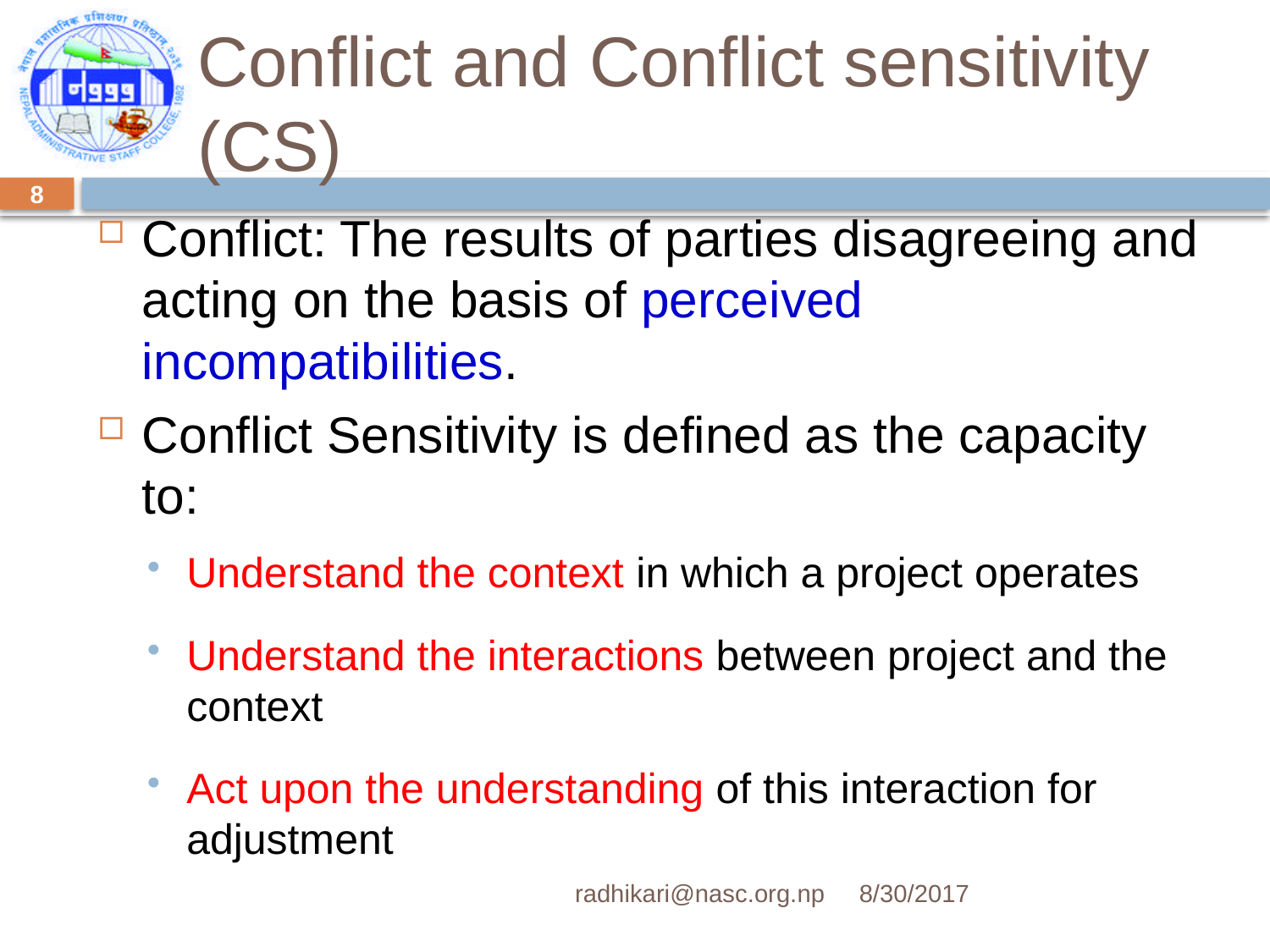

# Conflict and Conflict sensitivity (CS)
8
Conflict: The results of parties disagreeing and acting on the basis of perceived incompatibilities.
Conflict Sensitivity is defined as the capacity to:
Understand the context in which a project operates
Understand the interactions between project and the context
Act upon the understanding of this interaction for adjustment
radhikari@nasc.org.np
8/30/2017